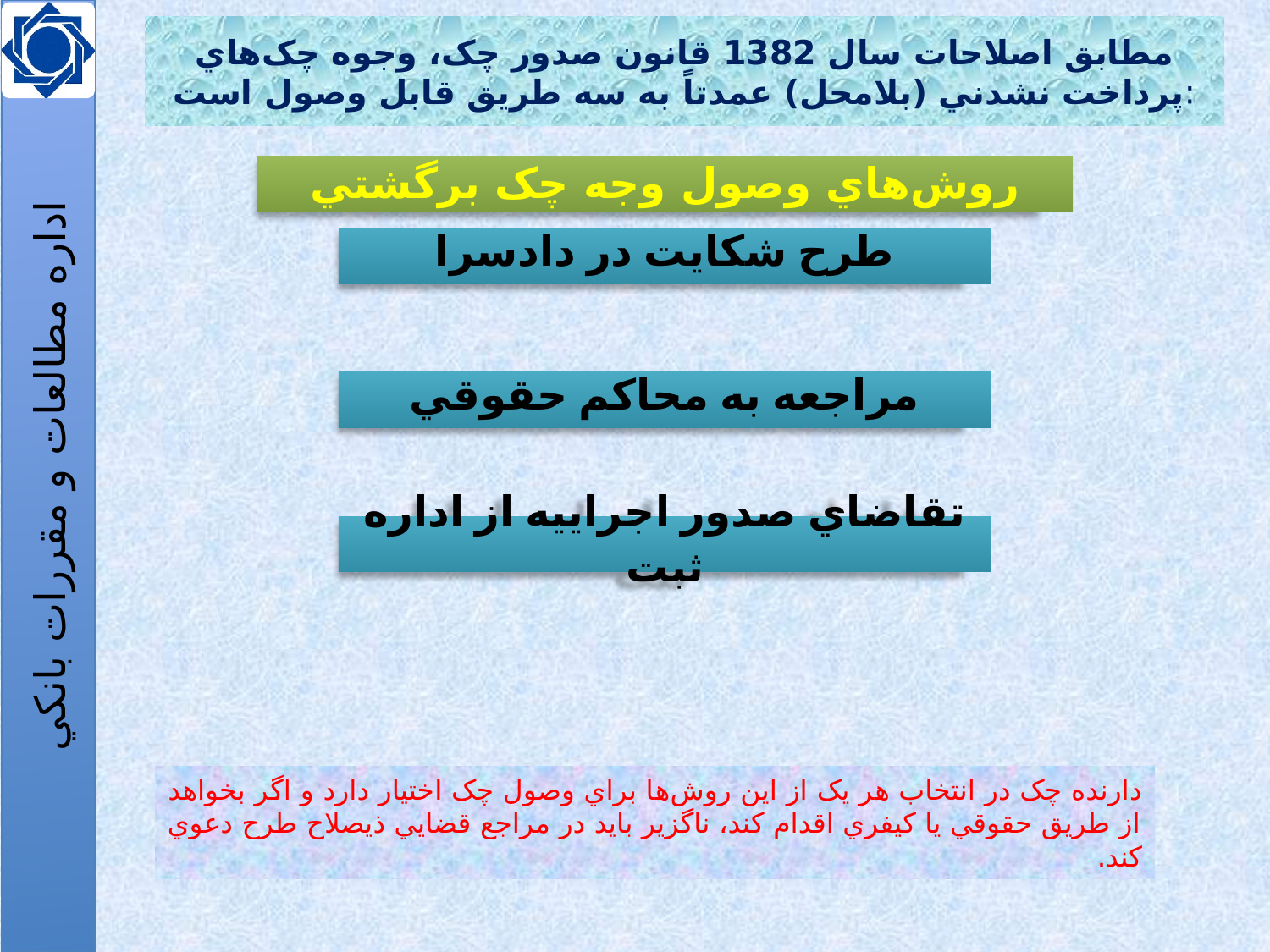

# مطابق اصلاحات سال 1382 قانون صدور چک، وجوه چک‌هاي پرداخت نشدني (بلامحل) عمدتاً به سه طريق قابل وصول است:
روش‌هاي وصول وجه چک برگشتي
مراجعه به محاکم حقوقي
طرح شکايت در دادسرا
تقاضاي صدور اجراييه از اداره ثبت
دارنده چک در انتخاب هر يک از اين روش‌ها براي وصول چک اختيار دارد و اگر بخواهد از طريق حقوقي يا کيفري اقدام کند، ناگزير بايد در مراجع قضايي ذيصلاح طرح دعوي کند.